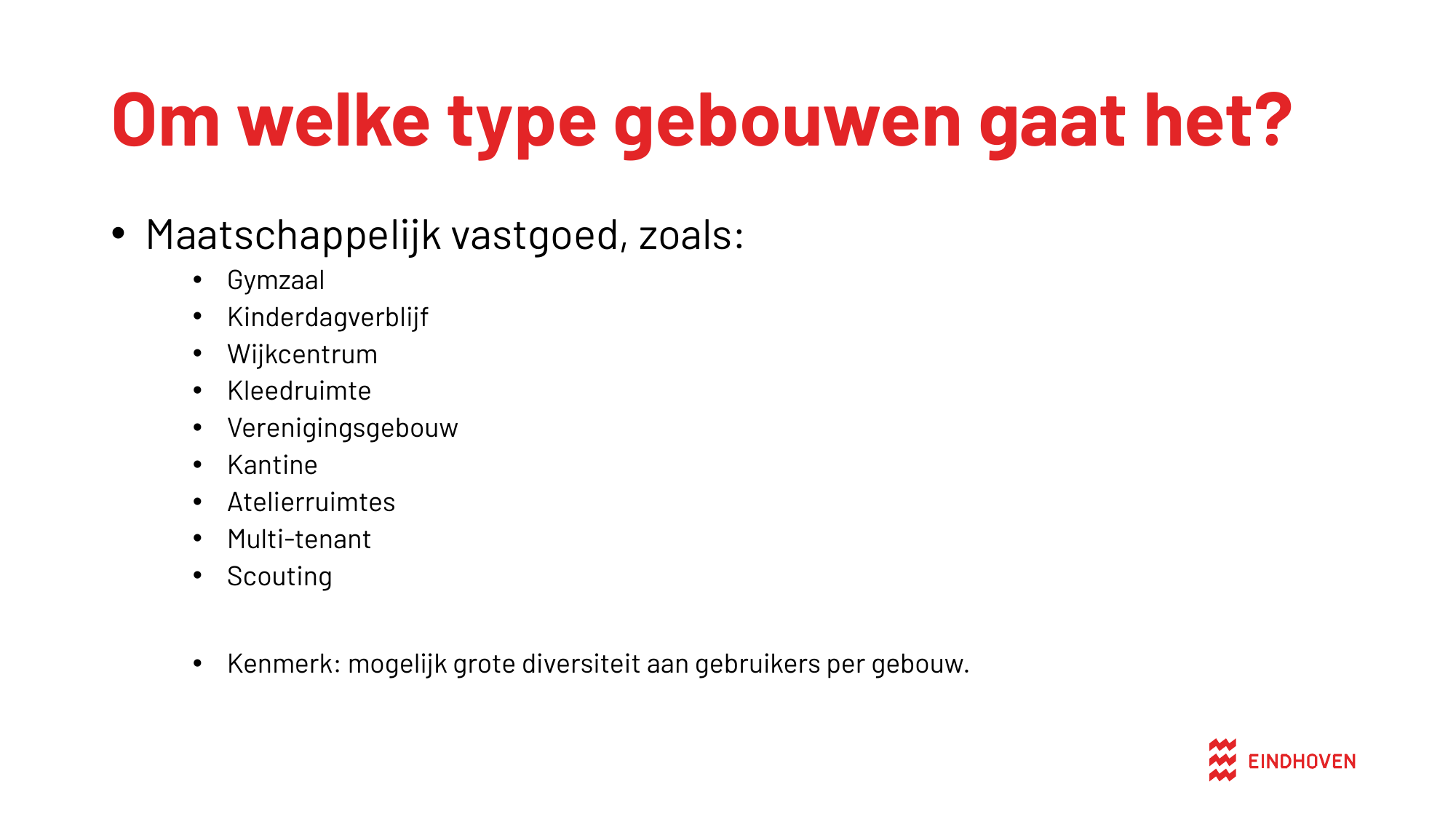

# Om welke type gebouwen gaat het?
Maatschappelijk vastgoed, zoals:
Gymzaal
Kinderdagverblijf
Wijkcentrum
Kleedruimte
Verenigingsgebouw
Kantine
Atelierruimtes
Multi-tenant
Scouting

Kenmerk: mogelijk grote diversiteit aan gebruikers per gebouw.